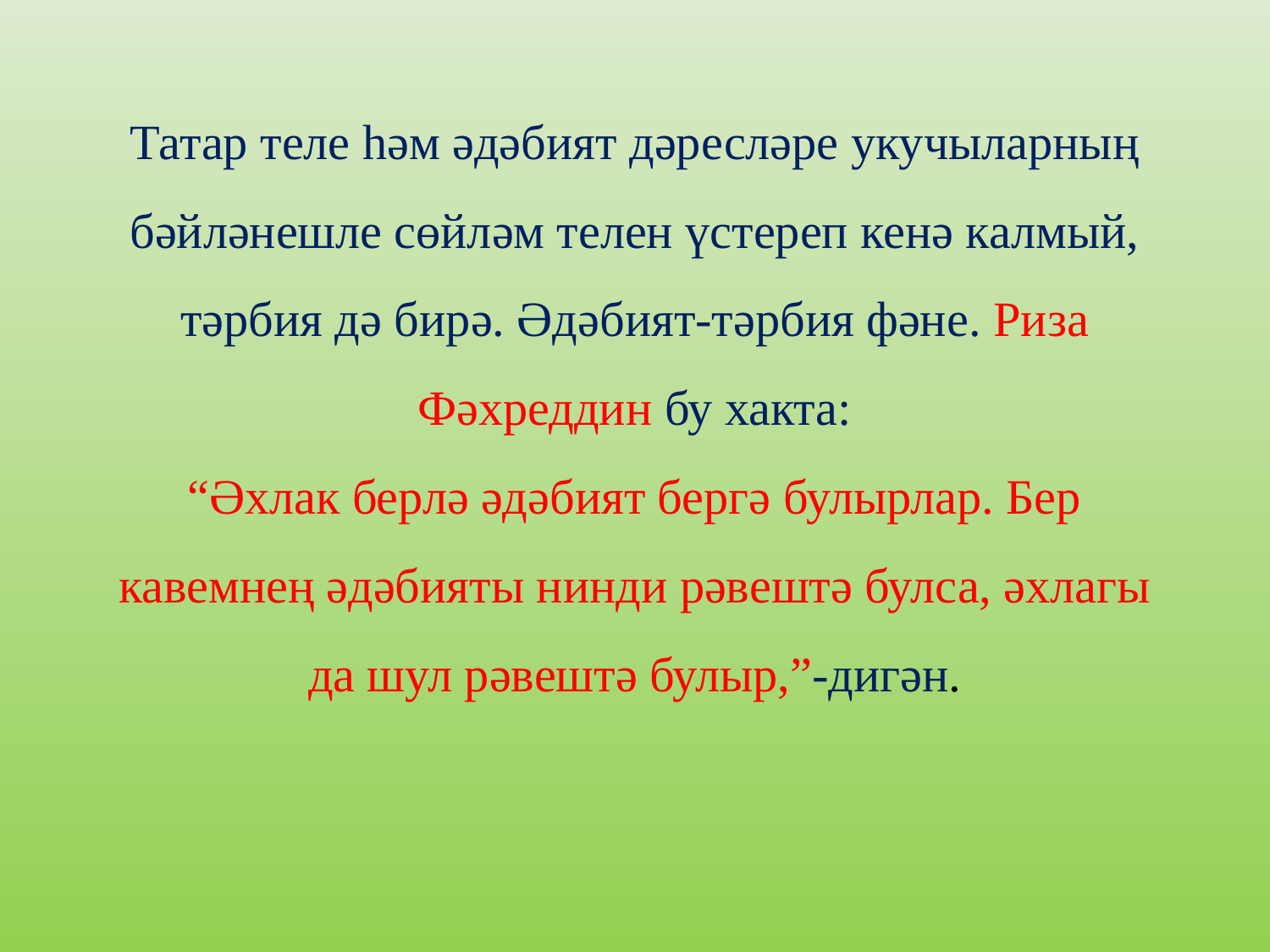

# Татар теле һәм әдәбият дәресләре укучыларның бәйләнешле сөйләм телен үстереп кенә калмый, тәрбия дә бирә. Әдәбият-тәрбия фәне. Риза Фәхреддин бу хакта: “Әхлак берлә әдәбият бергә булырлар. Бер кавемнең әдәбияты нинди рәвештә булса, әхлагы да шул рәвештә булыр,”-дигән.